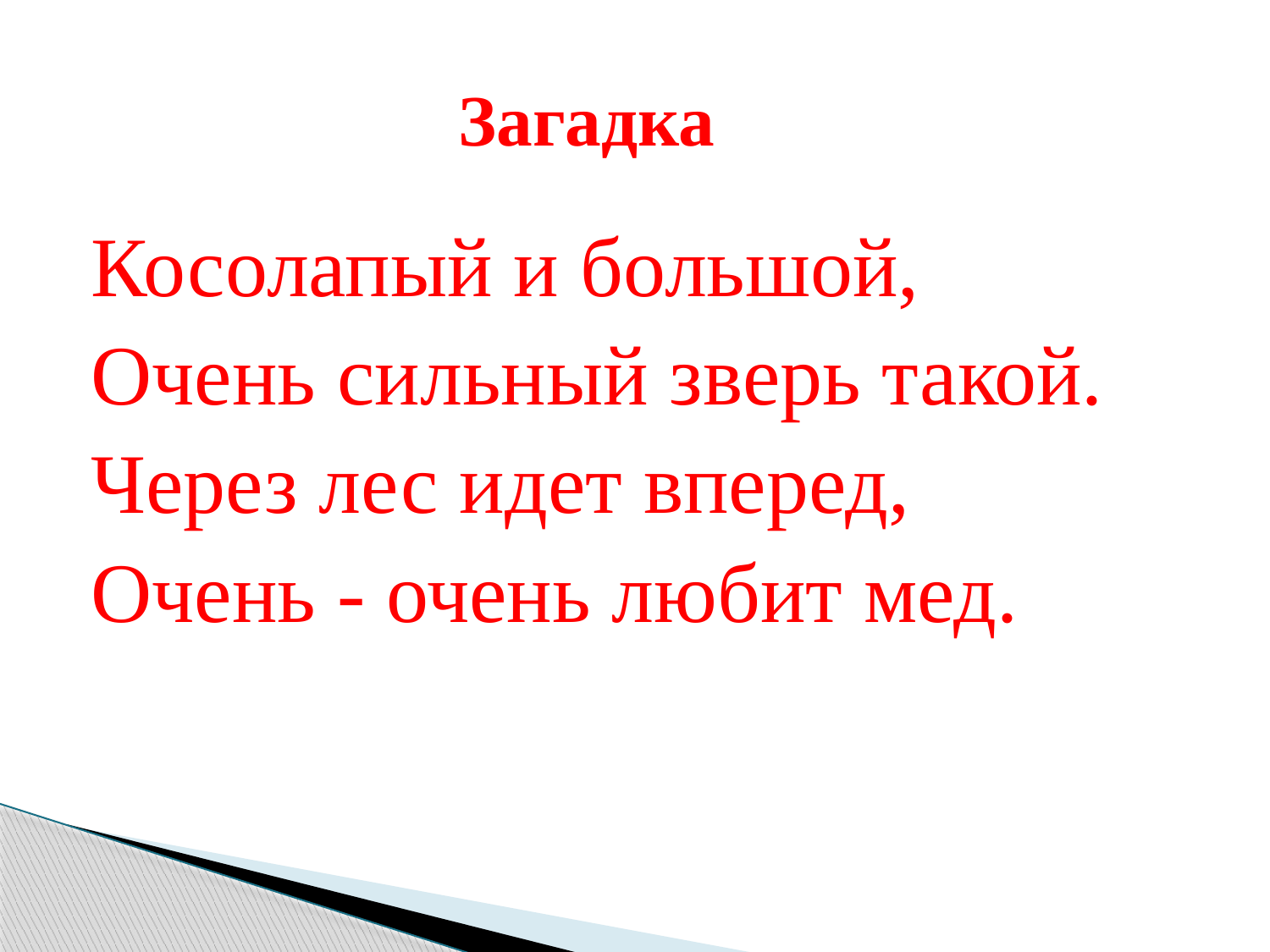

# Загадка
Косолапый и большой,
Очень сильный зверь такой.
Через лес идет вперед,
Очень - очень любит мед.